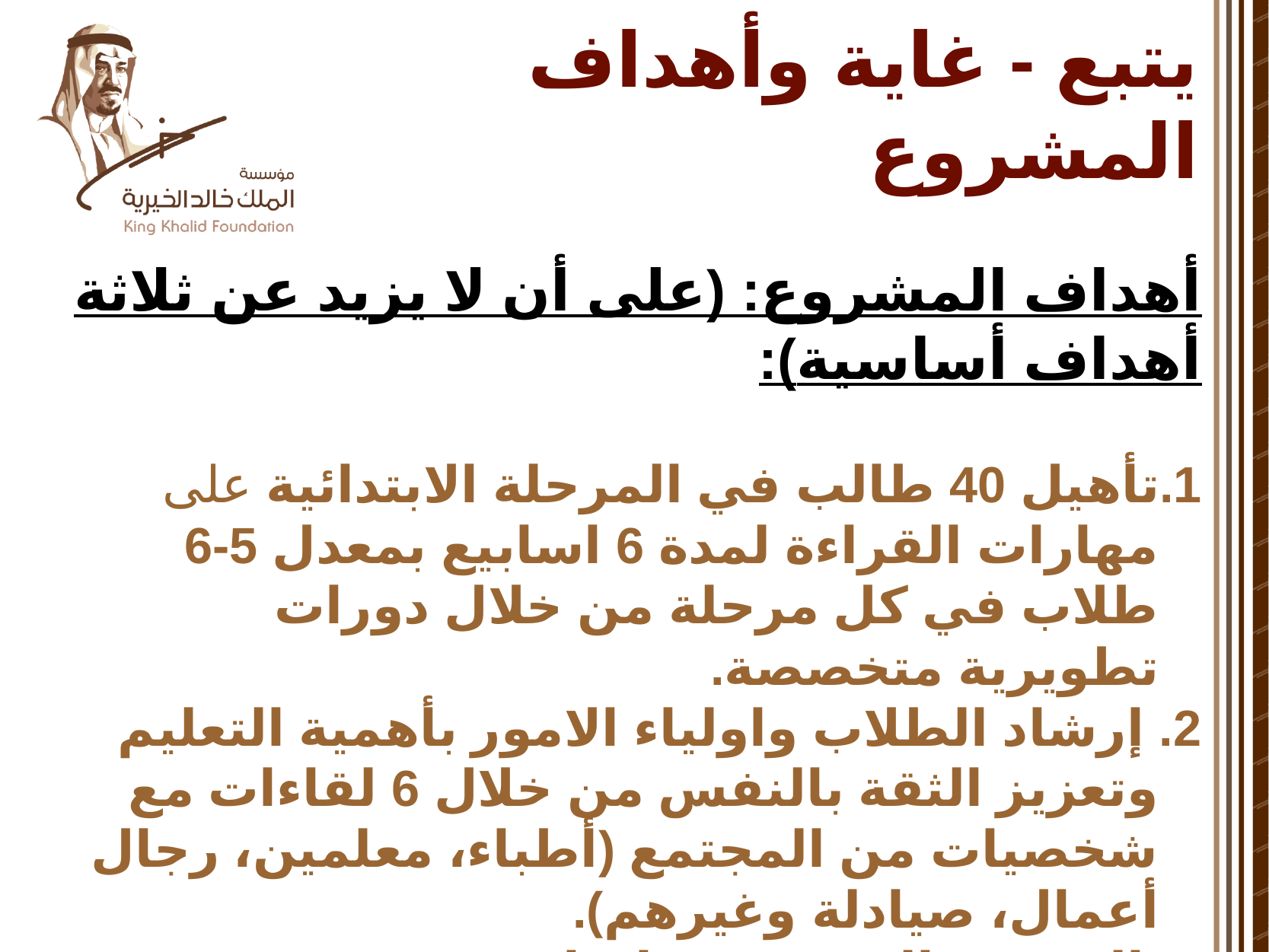

# يتبع - غاية وأهداف المشروع
أهداف المشروع: (على أن لا يزيد عن ثلاثة أهداف أساسية):

1.تأهيل 40 طالب في المرحلة الابتدائية على مهارات القراءة لمدة 6 اسابيع بمعدل 5-6 طلاب في كل مرحلة من خلال دورات تطويرية متخصصة.
2. إرشاد الطلاب واولياء الامور بأهمية التعليم وتعزيز الثقة بالنفس من خلال 6 لقاءات مع شخصيات من المجتمع (أطباء، معلمين، رجال أعمال، صيادلة وغيرهم).
3. التنسيق الى تبني مبادرات مجتمعية  من خلال الجهات الحكومية والقطاع الخاص وغير الربحي للسعي الى تبني مبادرات لتطوير العملية التعليمية لطلاب المراحل الاولية.